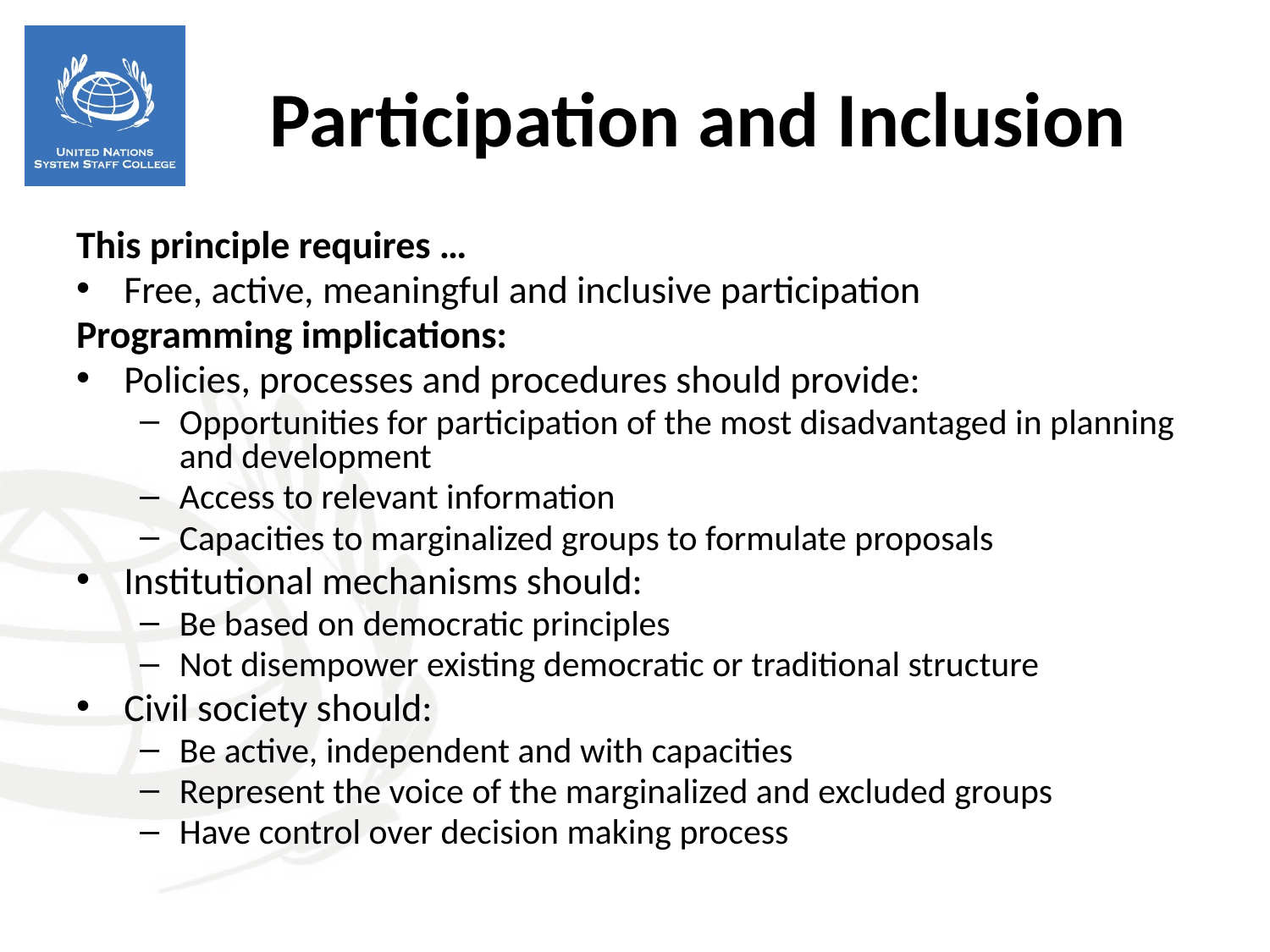

This principle requires …
Free, active, meaningful and inclusive participation
Programming implications:
Policies, processes and procedures should provide:
Opportunities for participation of the most disadvantaged in planning and development
Access to relevant information
Capacities to marginalized groups to formulate proposals
Institutional mechanisms should:
Be based on democratic principles
Not disempower existing democratic or traditional structure
Civil society should:
Be active, independent and with capacities
Represent the voice of the marginalized and excluded groups
Have control over decision making process

Participation and Inclusion